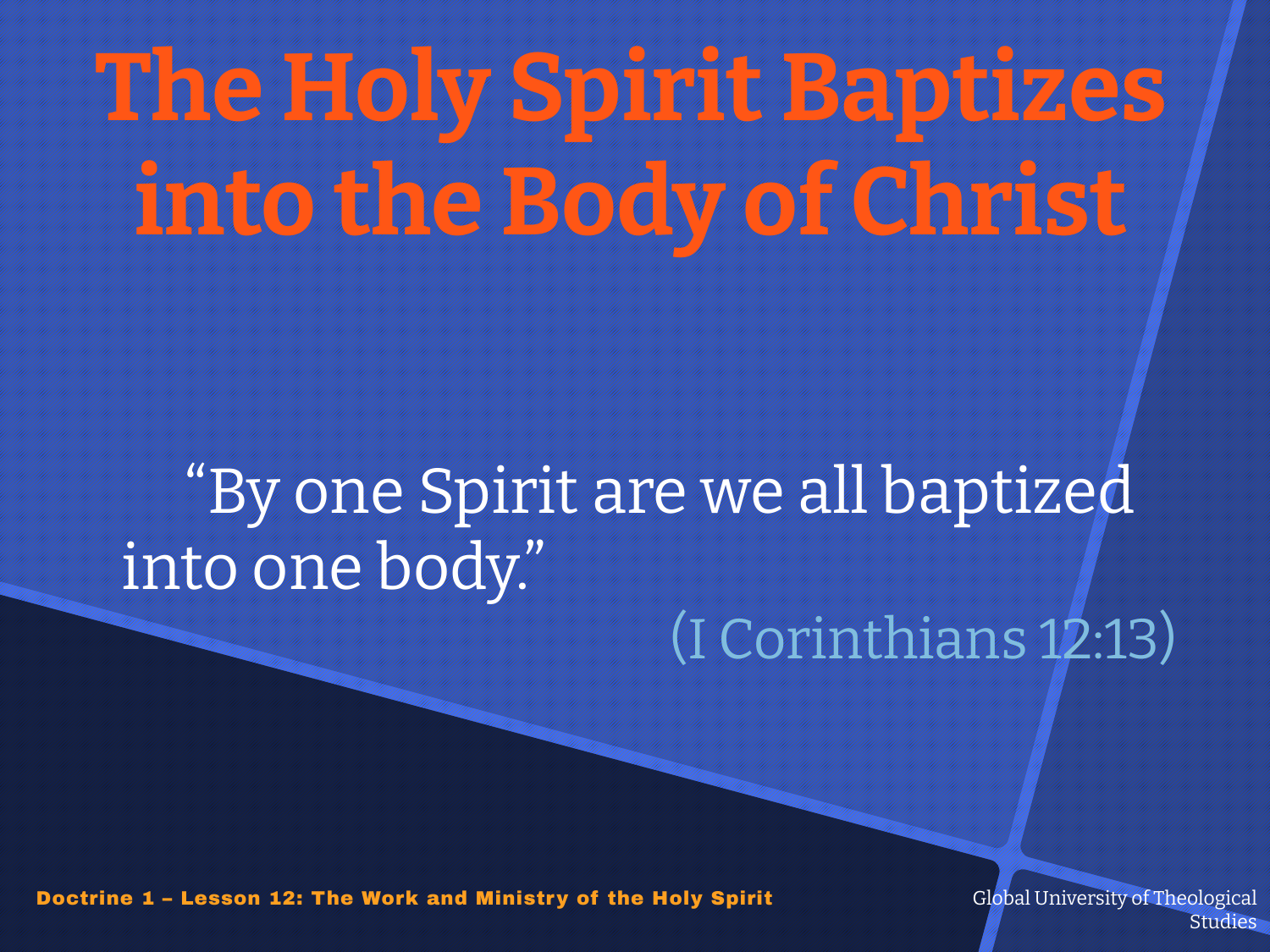

The Holy Spirit Baptizes into the Body of Christ
     “By one Spirit are we all baptized into one body.”
(I Corinthians 12:13)
Doctrine 1 – Lesson 12: The Work and Ministry of the Holy Spirit		      Global University of Theological Studies